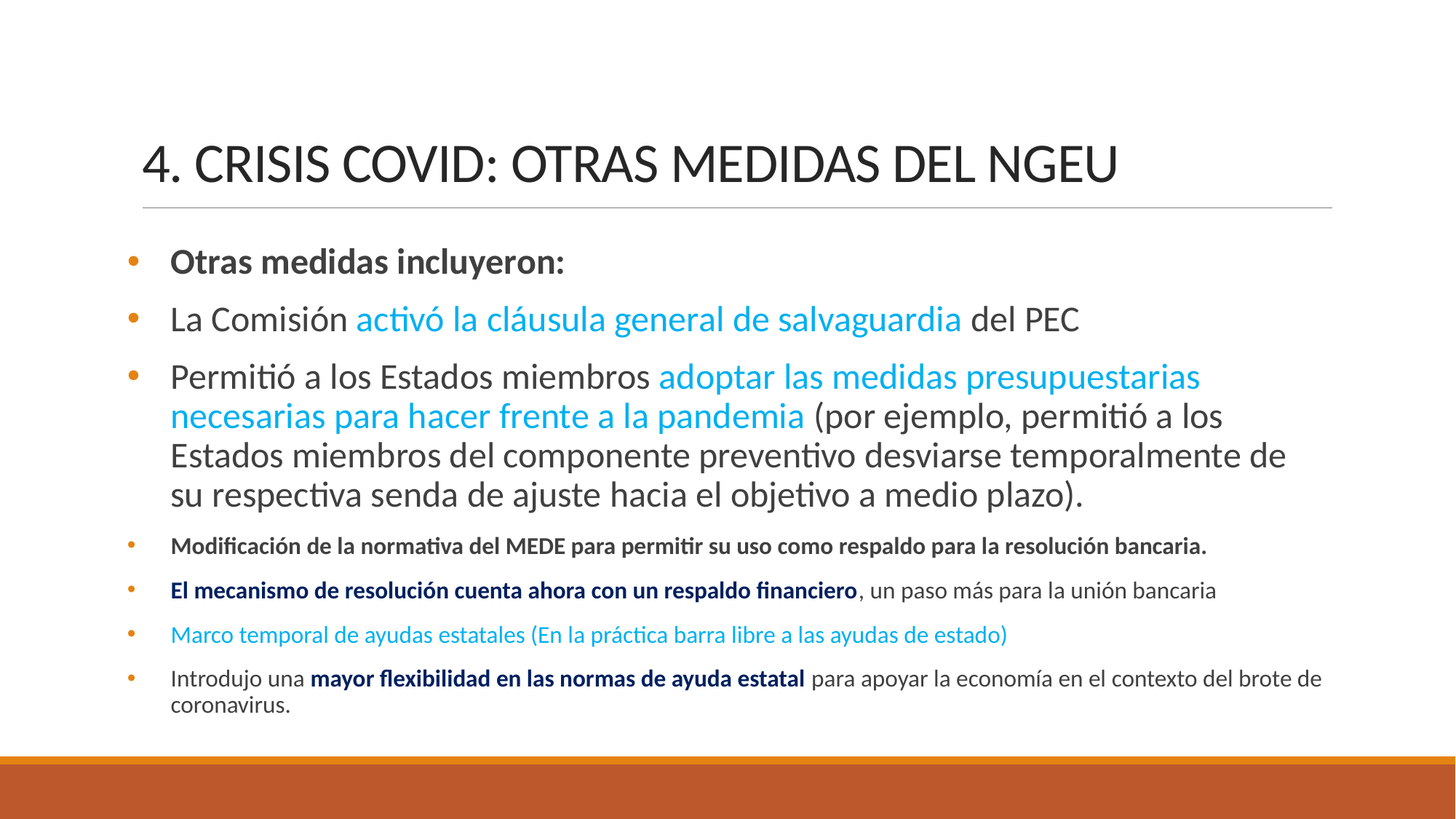

4. CRISIS COVID: OTRAS MEDIDAS DEL NGEU
Otras medidas incluyeron:
La Comisión activó la cláusula general de salvaguardia del PEC
Permitió a los Estados miembros adoptar las medidas presupuestarias necesarias para hacer frente a la pandemia (por ejemplo, permitió a los Estados miembros del componente preventivo desviarse temporalmente de su respectiva senda de ajuste hacia el objetivo a medio plazo).
Modificación de la normativa del MEDE para permitir su uso como respaldo para la resolución bancaria.
El mecanismo de resolución cuenta ahora con un respaldo financiero, un paso más para la unión bancaria
Marco temporal de ayudas estatales (En la práctica barra libre a las ayudas de estado)
Introdujo una mayor flexibilidad en las normas de ayuda estatal para apoyar la economía en el contexto del brote de coronavirus.